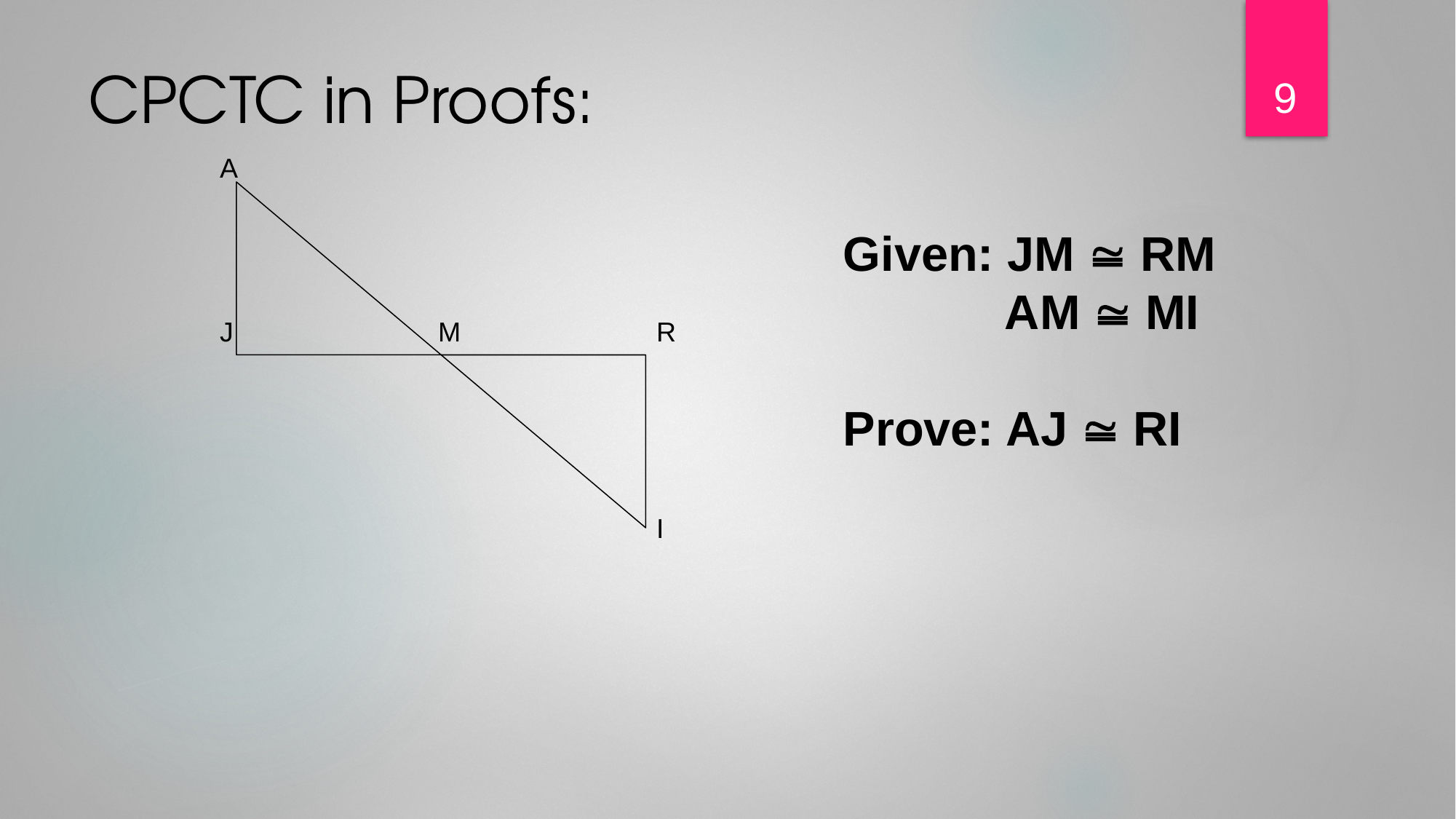

9
# CPCTC in Proofs:
A

J		M		R

				I

Given: JM ≅ RM
            AM ≅ MI

Prove: AJ ≅ RI